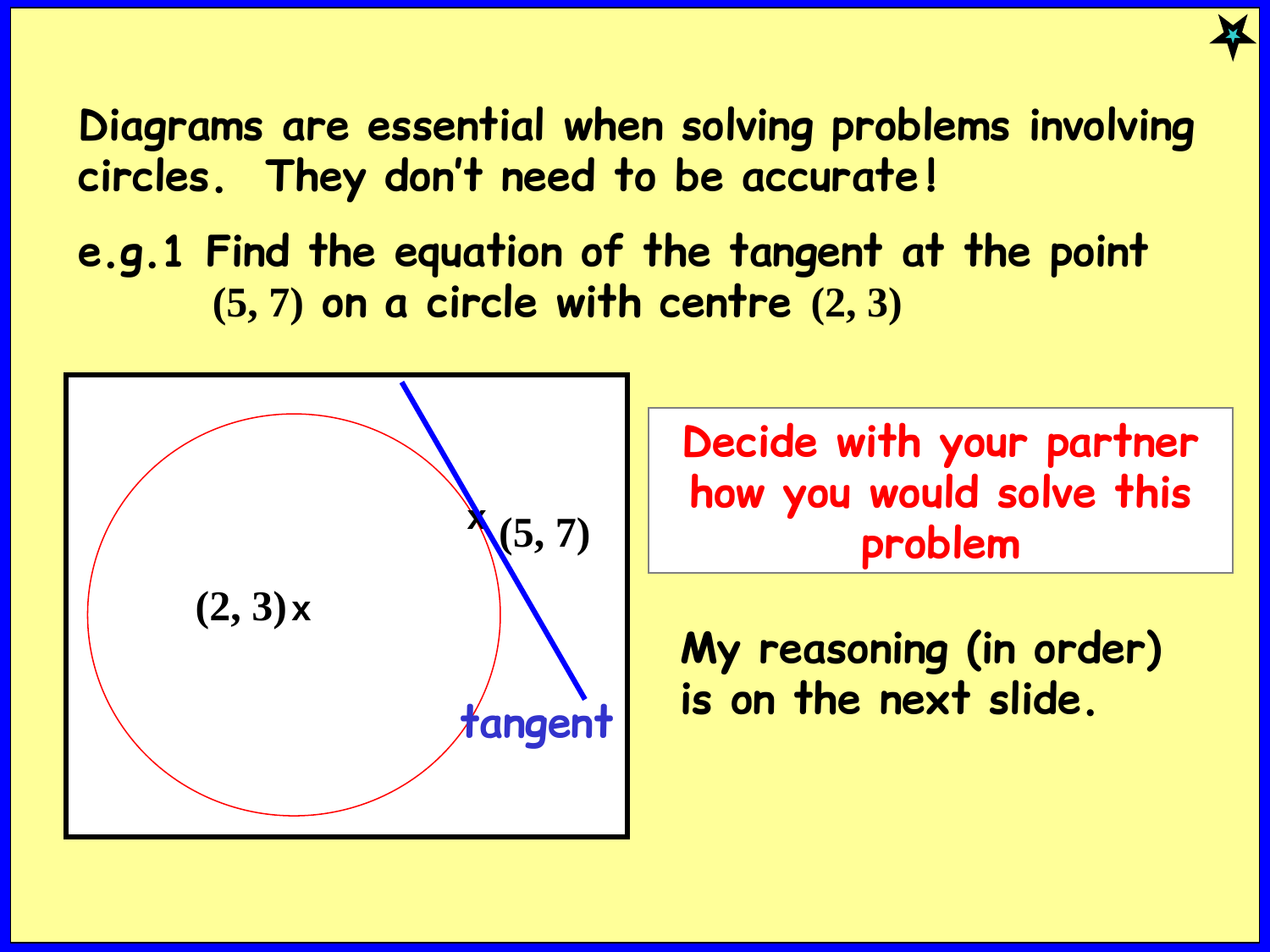

Diagrams are essential when solving problems involving circles.  They don’t need to be accurate !
e.g.1 Find the equation of the tangent at the point (5, 7) on a circle with centre (2, 3)

x

Decide with your partner how you would solve this problem
x
(5, 7)
(2, 3)
My reasoning (in order) is on the next slide.
tangent